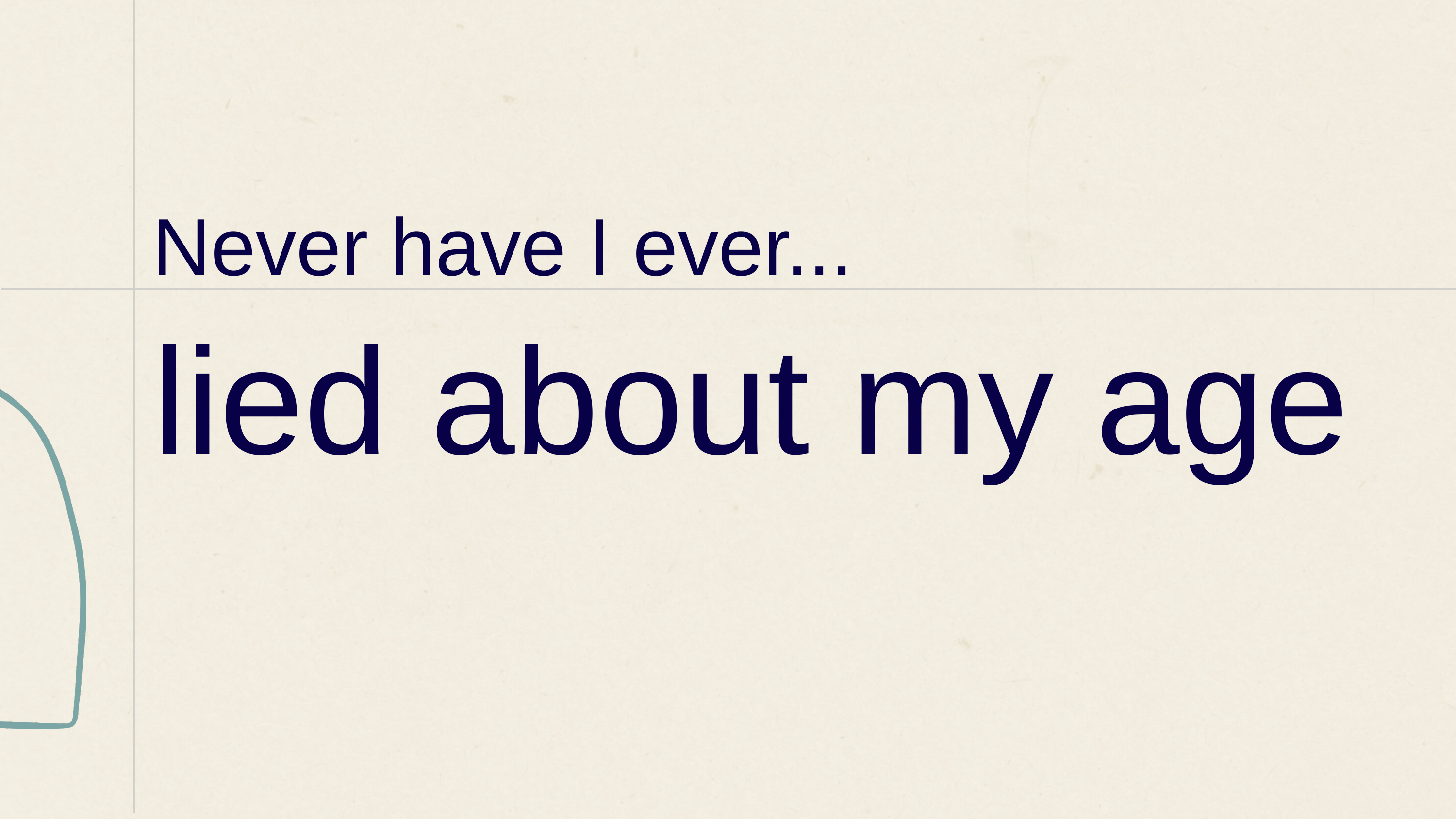

Never have I ever...
lied about my age